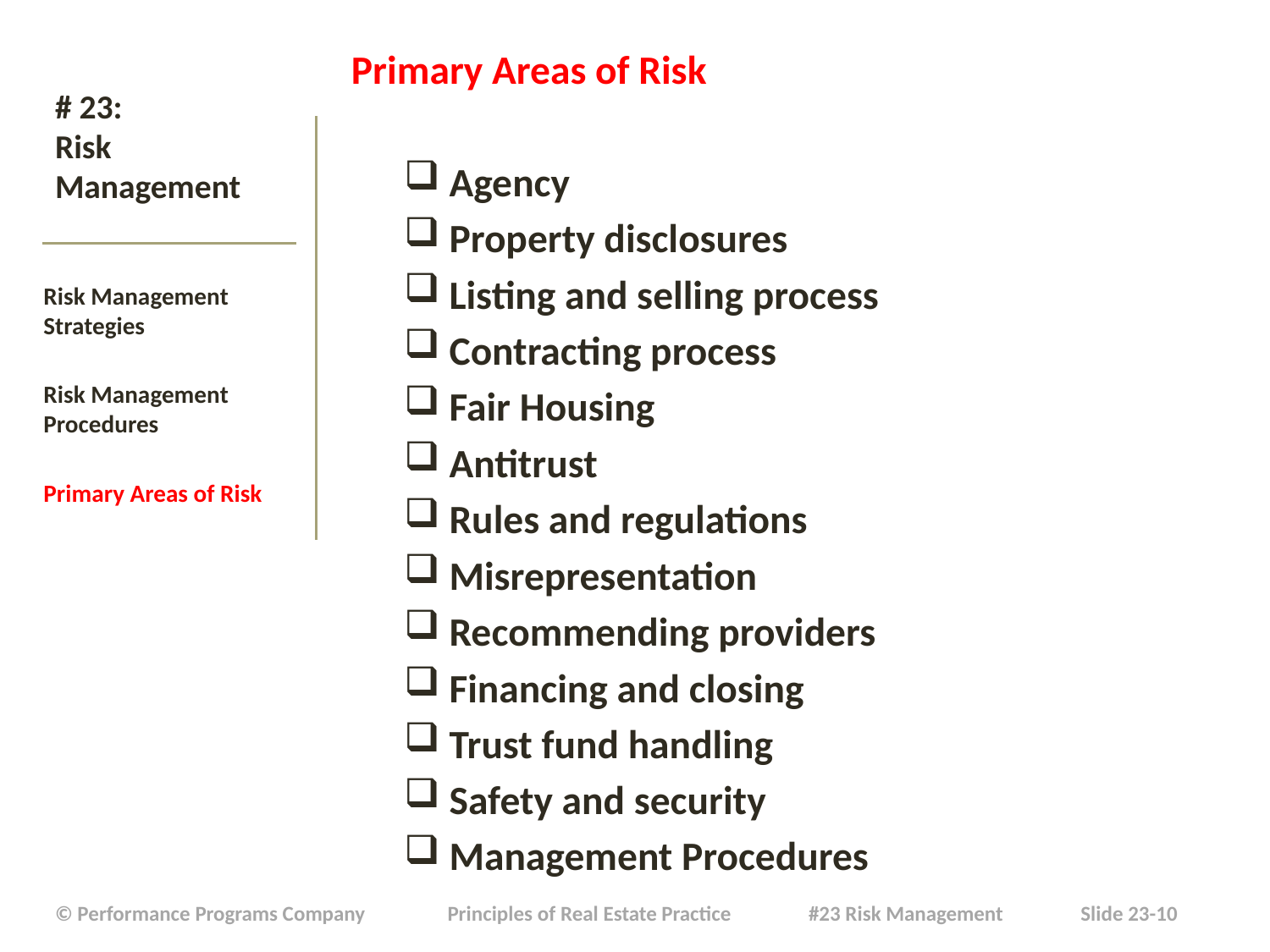

Primary Areas of Risk

Agency
Property disclosures
Listing and selling process
Contracting process
Fair Housing
Antitrust
Rules and regulations
Misrepresentation
Recommending providers
Financing and closing
Trust fund handling
Safety and security
Management Procedures

# # 23: Risk Management

Risk Management Strategies

Risk Management Procedures

Primary Areas of Risk

| © Performance Programs Company Principles of Real Estate Practice #23 Risk Management Slide 23-10 |
| --- |